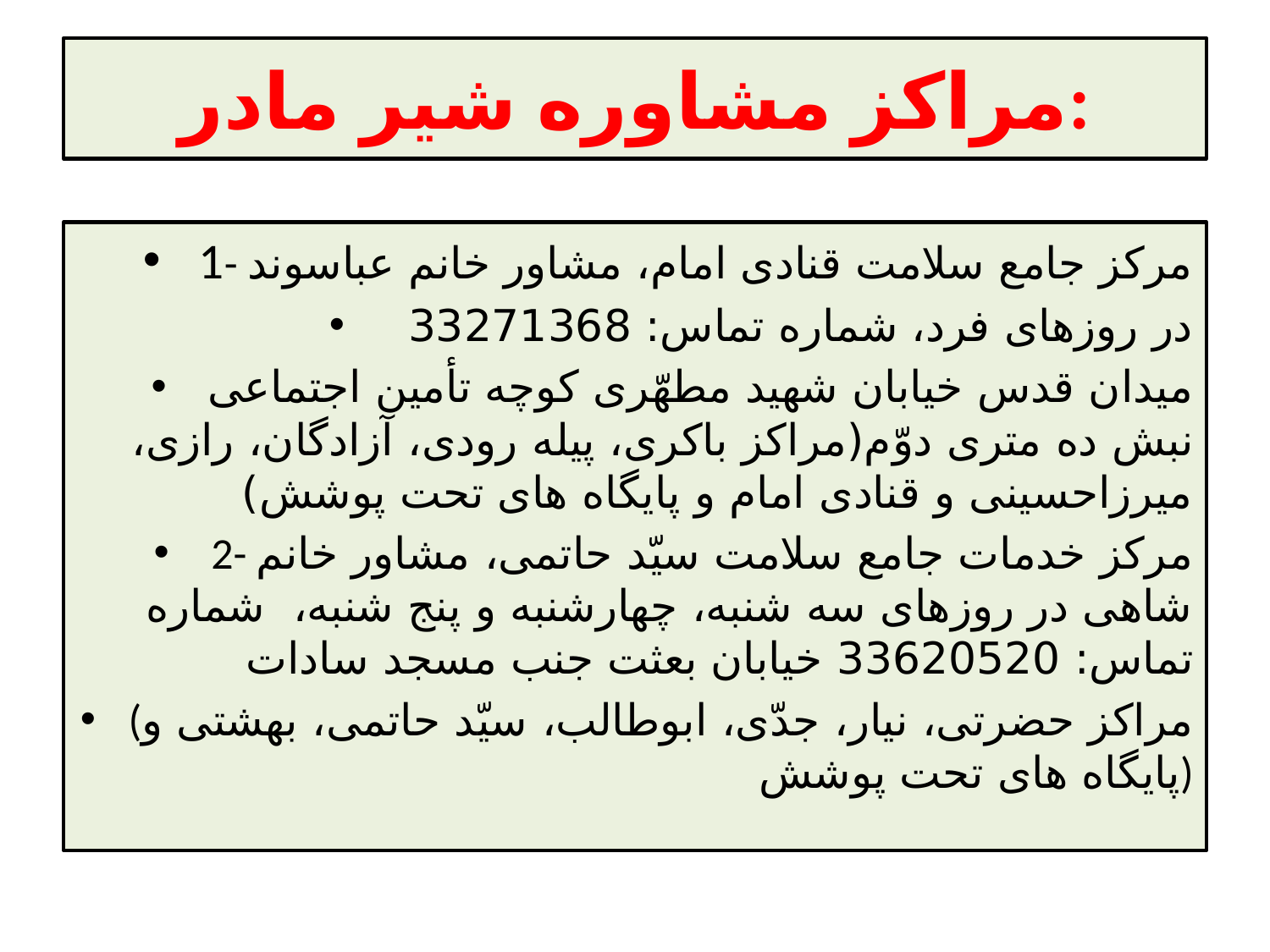

# مراکز مشاوره شیر مادر:
1- مرکز جامع سلامت قنادی امام، مشاور خانم عباسوند
در روزهای فرد، شماره تماس: 33271368
میدان قدس خیابان شهید مطهّری کوچه تأمین اجتماعی نبش ده متری دوّم(مراکز باکری، پیله رودی، آزادگان، رازی، میرزاحسینی و قنادی امام و پایگاه های تحت پوشش)
2- مرکز خدمات جامع سلامت سیّد حاتمی، مشاور خانم شاهی در روزهای سه شنبه، چهارشنبه و پنج شنبه،  شماره تماس: 33620520 خیابان بعثت جنب مسجد سادات
(مراکز حضرتی، نیار، جدّی، ابوطالب، سیّد حاتمی، بهشتی و پایگاه های تحت پوشش)